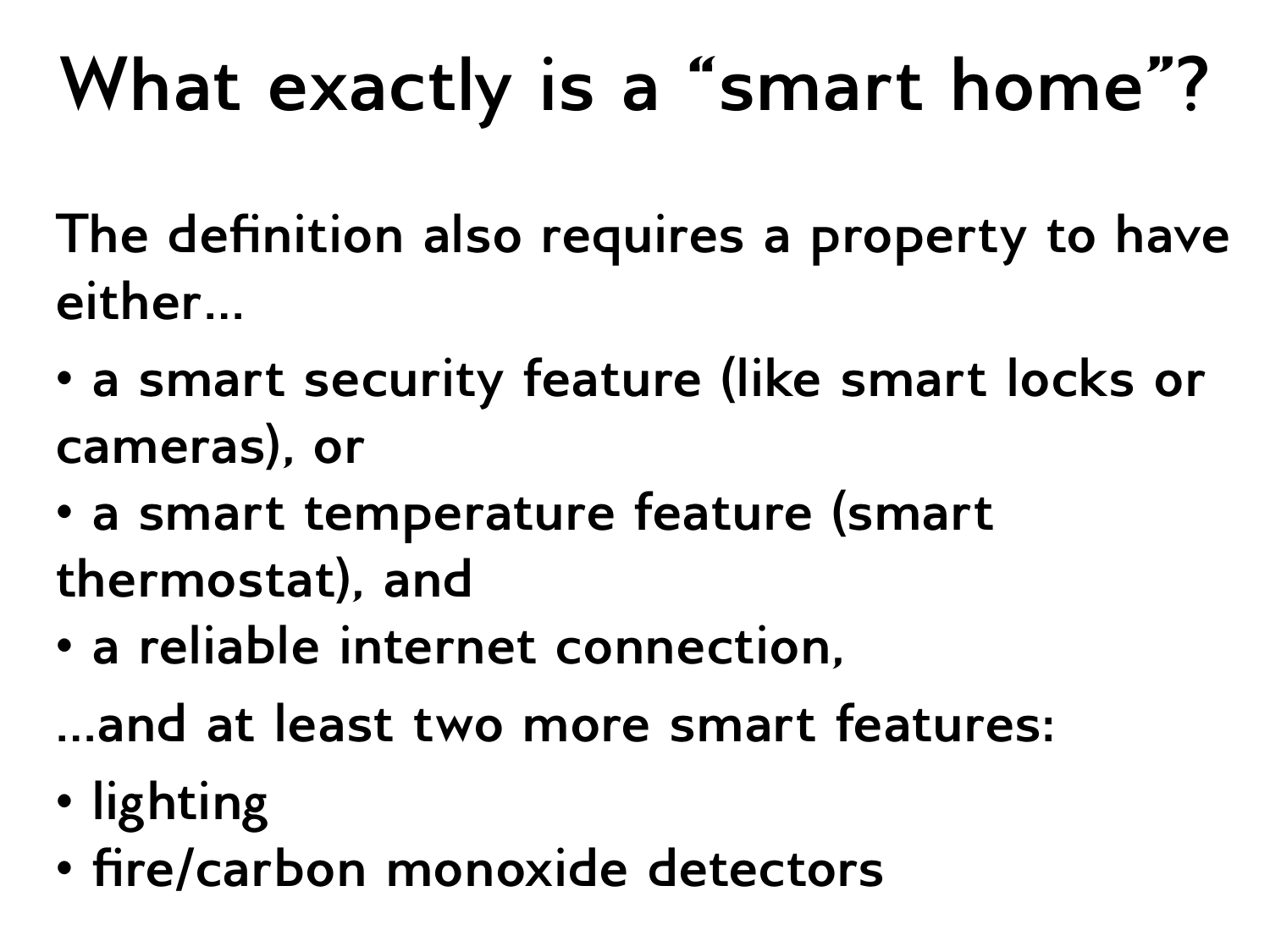

# What exactly is a “smart home”?
The definition also requires a property to have either…
• a smart security feature (like smart locks or cameras), or
• a smart temperature feature (smart thermostat), and
• a reliable internet connection,
…and at least two more smart features:
• lighting
• fire/carbon monoxide detectors